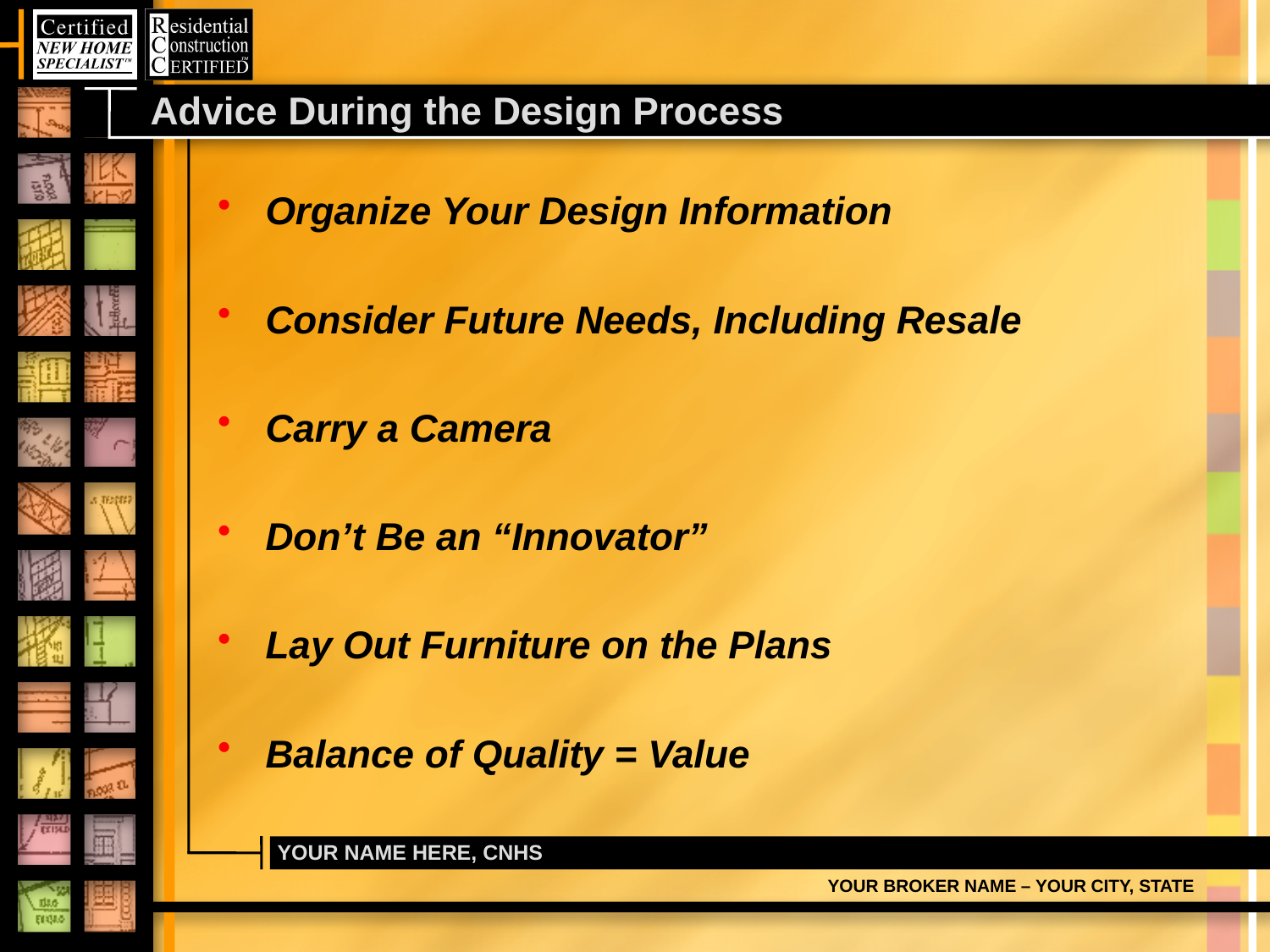

# Advice During the Design Process
Organize Your Design Information

Consider Future Needs, Including Resale

Carry a Camera

Don’t Be an “Innovator”

Lay Out Furniture on the Plans

Balance of Quality = Value
YOUR NAME HERE, CNHS